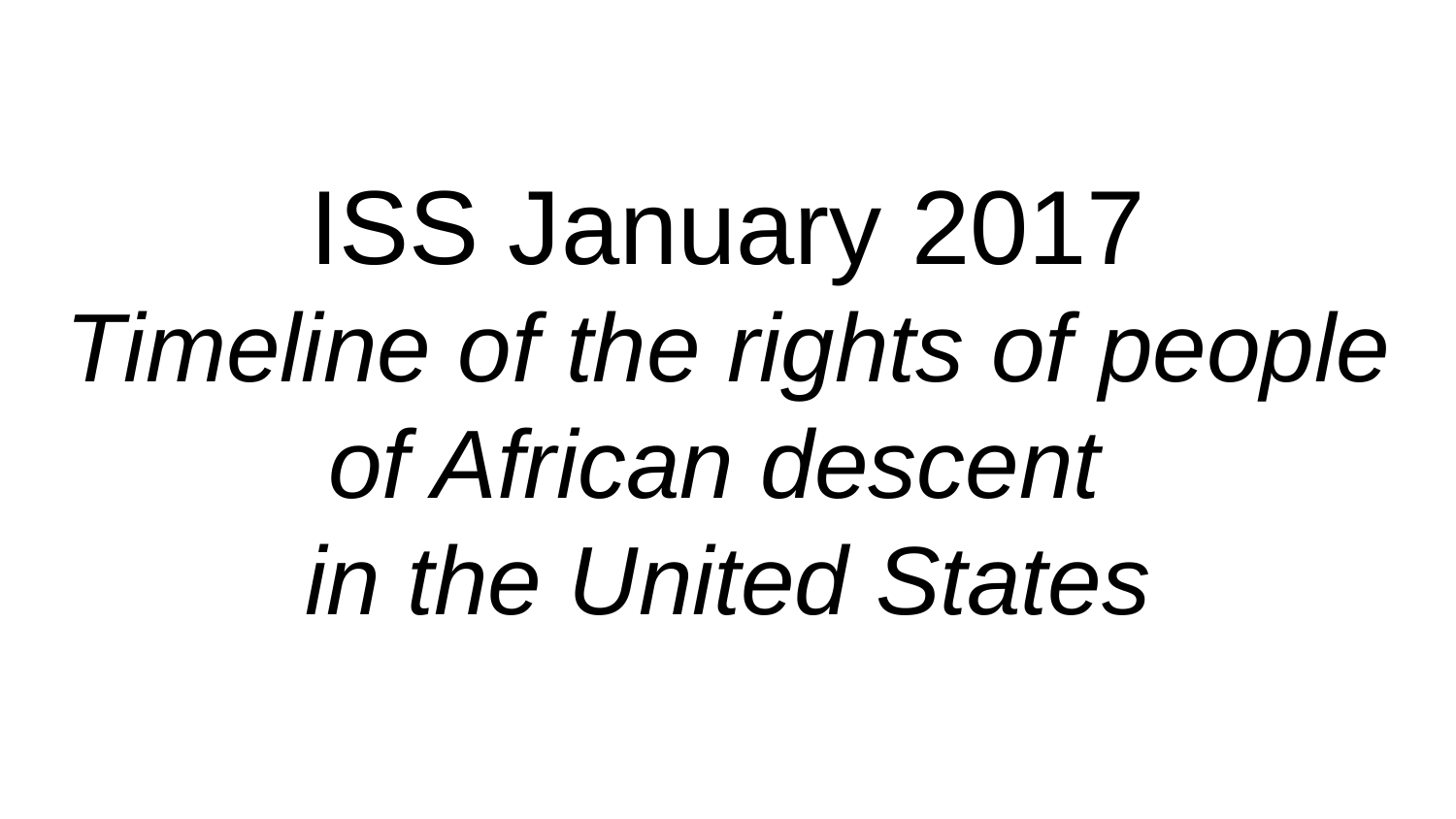

# ISS January 2017
Timeline of the rights of people of African descent
in the United States